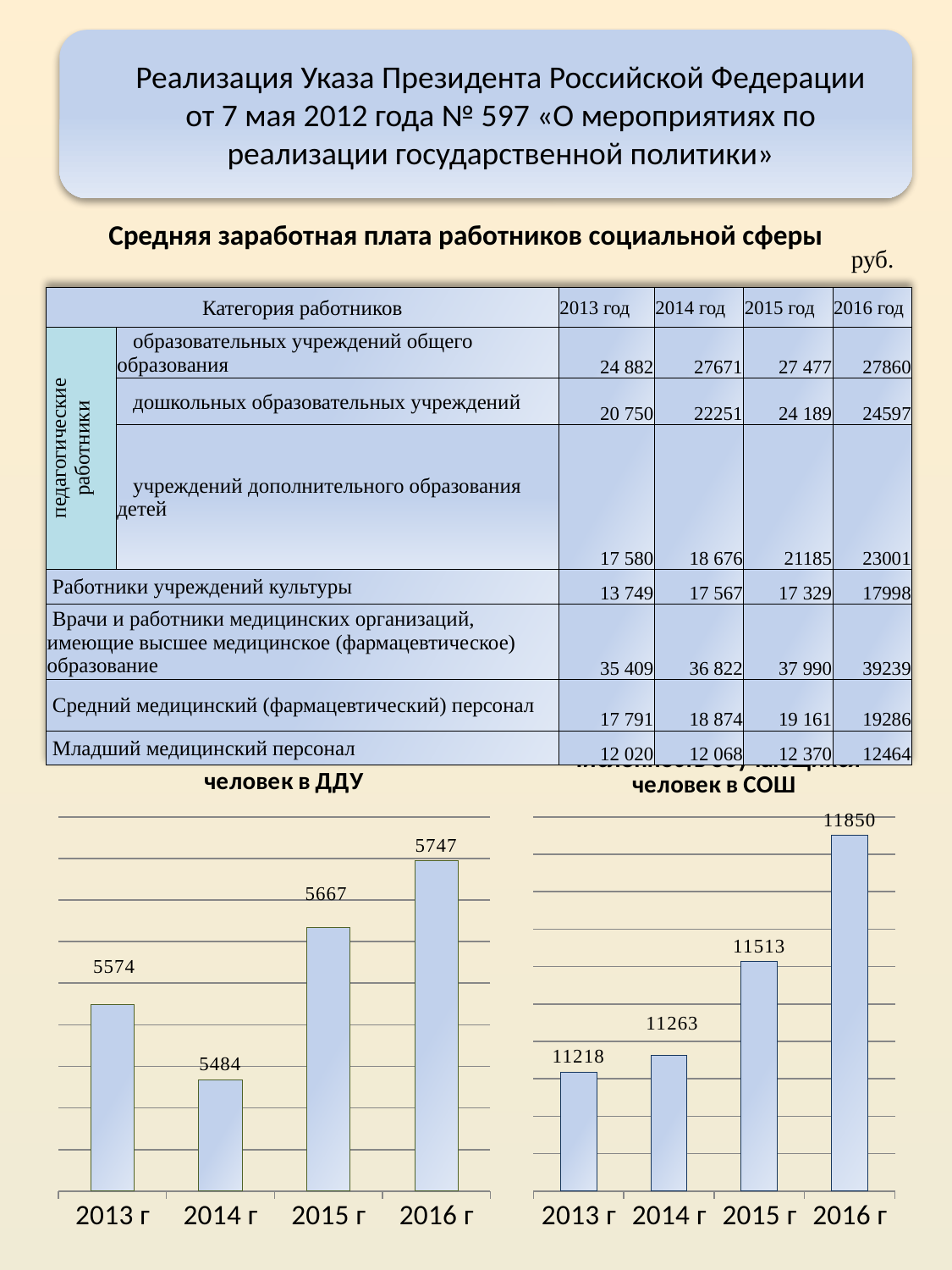

Реализация Указа Президента Российской Федерации от 7 мая 2012 года № 597 «О мероприятиях по реализации государственной политики»
Средняя заработная плата работников социальной сферы
руб.
| Категория работников |  | 2013 год | 2014 год | 2015 год | 2016 год |
| --- | --- | --- | --- | --- | --- |
| педагогические работники | образовательных учреждений общего образования | 24 882 | 27671 | 27 477 | 27860 |
|  | дошкольных образовательных учреждений | 20 750 | 22251 | 24 189 | 24597 |
|  | учреждений дополнительного образования детей | 17 580 | 18 676 | 21185 | 23001 |
| Работники учреждений культуры |  | 13 749 | 17 567 | 17 329 | 17998 |
| Врачи и работники медицинских организаций, имеющие высшее медицинское (фармацевтическое) образование |  | 35 409 | 36 822 | 37 990 | 39239 |
| Средний медицинский (фармацевтический) персонал |  | 17 791 | 18 874 | 19 161 | 19286 |
| Младший медицинский персонал |  | 12 020 | 12 068 | 12 370 | 12464 |

### Chart: Численность воспитанников
человек в ДДУ

| Category | Столбец1 |
|---|---|
| 2013 г | 5574.0 |
| 2014 г | 5484.0 |
| 2015 г | 5667.0 |
| 2016 г | 5747.0 |

### Chart: Численность обучающихся
человек в СОШ

| Category | Столбец1 |
|---|---|
| 2013 г | 11218.0 |
| 2014 г | 11263.0 |
| 2015 г | 11513.0 |
| 2016 г | 11850.0 |